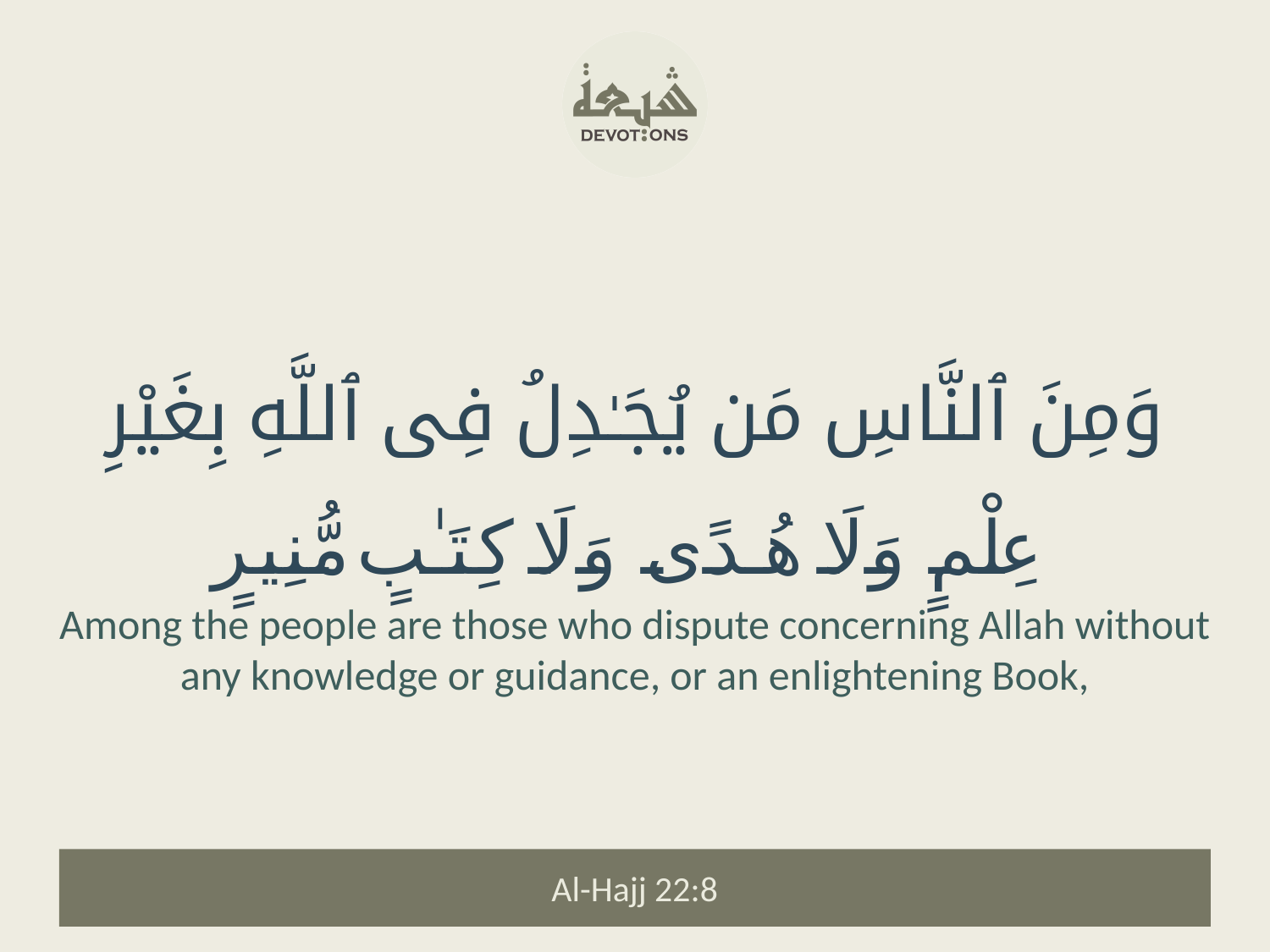

وَمِنَ ٱلنَّاسِ مَن يُجَـٰدِلُ فِى ٱللَّهِ بِغَيْرِ عِلْمٍ وَلَا هُدًى وَلَا كِتَـٰبٍ مُّنِيرٍ
Among the people are those who dispute concerning Allah without any knowledge or guidance, or an enlightening Book,
Al-Hajj 22:8